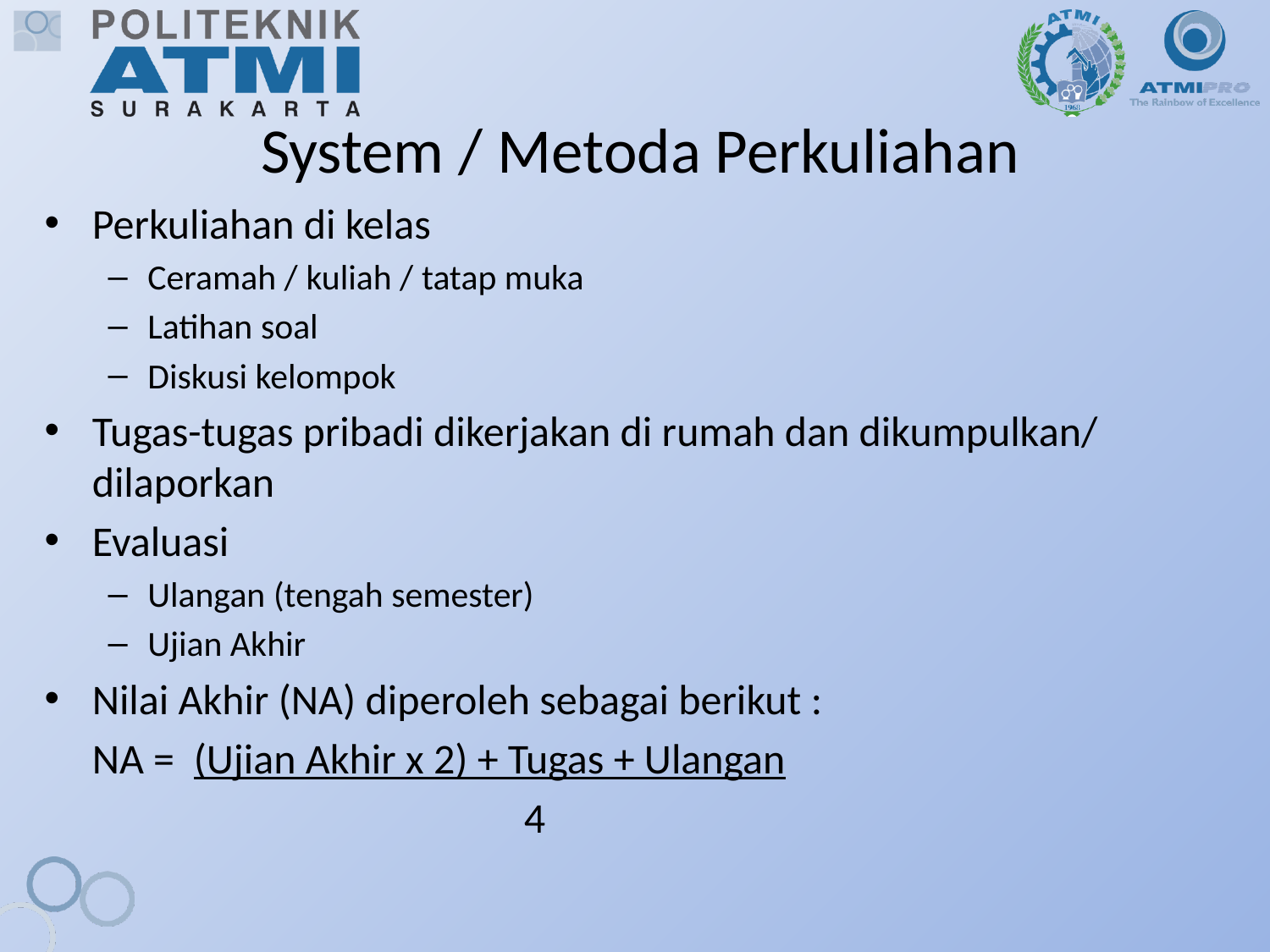

# System / Metoda Perkuliahan
Perkuliahan di kelas
Ceramah / kuliah / tatap muka
Latihan soal
Diskusi kelompok
Tugas-tugas pribadi dikerjakan di rumah dan dikumpulkan/ dilaporkan
Evaluasi
Ulangan (tengah semester)
Ujian Akhir
Nilai Akhir (NA) diperoleh sebagai berikut :
 	NA =  (Ujian Akhir x 2) + Tugas + Ulangan
		                                4